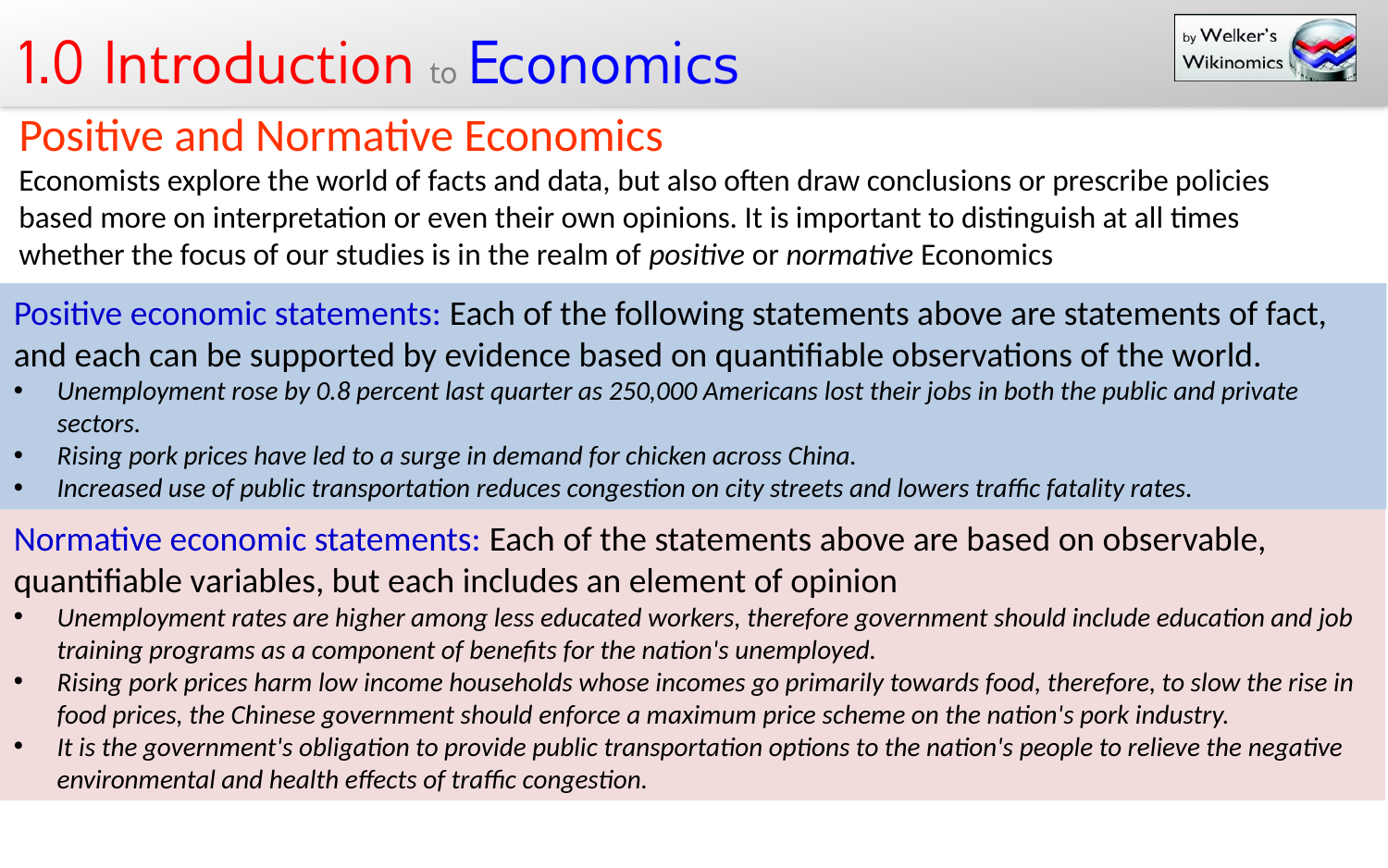

Positive and Normative Economics
Economists explore the world of facts and data, but also often draw conclusions or prescribe policies based more on interpretation or even their own opinions. It is important to distinguish at all times whether the focus of our studies is in the realm of positive or normative Economics
Positive economic statements: Each of the following statements above are statements of fact, and each can be supported by evidence based on quantifiable observations of the world.
Unemployment rose by 0.8 percent last quarter as 250,000 Americans lost their jobs in both the public and private sectors.
Rising pork prices have led to a surge in demand for chicken across China.
Increased use of public transportation reduces congestion on city streets and lowers traffic fatality rates.
Normative economic statements: Each of the statements above are based on observable, quantifiable variables, but each includes an element of opinion
Unemployment rates are higher among less educated workers, therefore government should include education and job training programs as a component of benefits for the nation's unemployed.
Rising pork prices harm low income households whose incomes go primarily towards food, therefore, to slow the rise in food prices, the Chinese government should enforce a maximum price scheme on the nation's pork industry.
It is the government's obligation to provide public transportation options to the nation's people to relieve the negative environmental and health effects of traffic congestion.